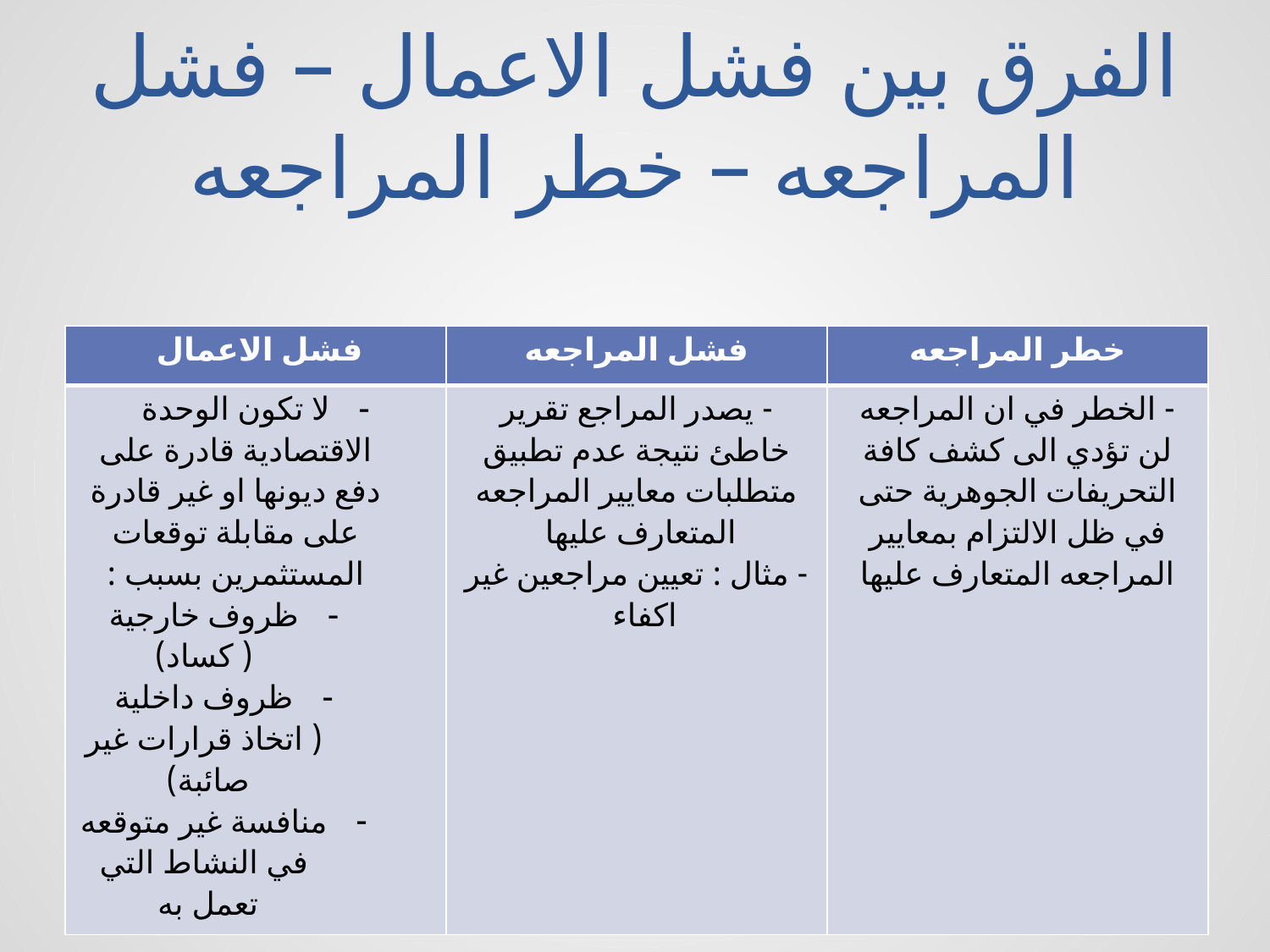

# الفرق بين فشل الاعمال – فشل المراجعه – خطر المراجعه
| فشل الاعمال | فشل المراجعه | خطر المراجعه |
| --- | --- | --- |
| لا تكون الوحدة الاقتصادية قادرة على دفع ديونها او غير قادرة على مقابلة توقعات المستثمرين بسبب : ظروف خارجية ( كساد) ظروف داخلية ( اتخاذ قرارات غير صائبة) منافسة غير متوقعه في النشاط التي تعمل به | - يصدر المراجع تقرير خاطئ نتيجة عدم تطبيق متطلبات معايير المراجعه المتعارف عليها - مثال : تعيين مراجعين غير اكفاء | - الخطر في ان المراجعه لن تؤدي الى كشف كافة التحريفات الجوهرية حتى في ظل الالتزام بمعايير المراجعه المتعارف عليها |